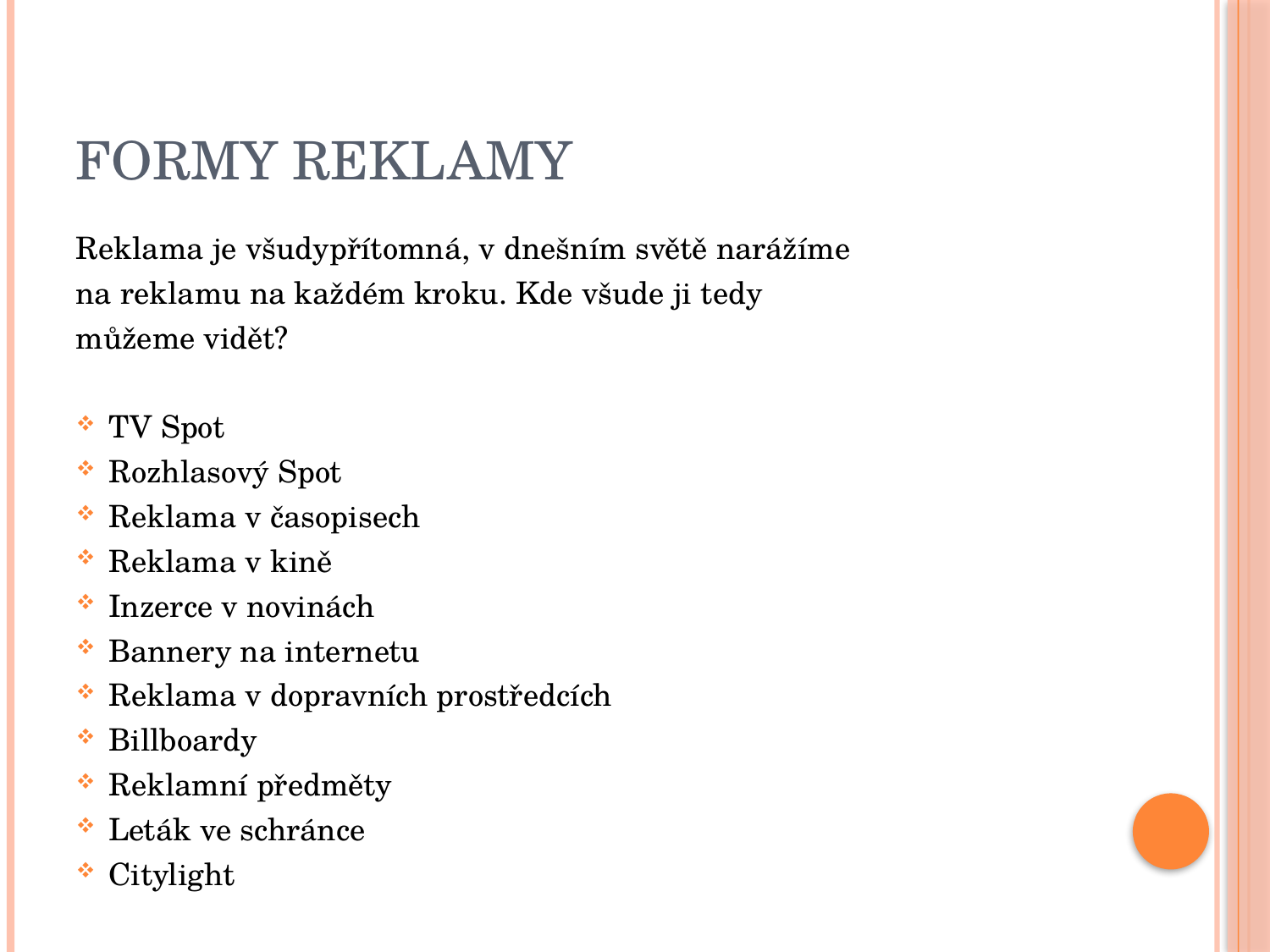

# Formy reklamy
Reklama je všudypřítomná, v dnešním světě narážíme
na reklamu na každém kroku. Kde všude ji tedy
můžeme vidět?

TV Spot
Rozhlasový Spot
Reklama v časopisech
Reklama v kině
Inzerce v novinách
Bannery na internetu
Reklama v dopravních prostředcích
Billboardy
Reklamní předměty
Leták ve schránce
Citylight